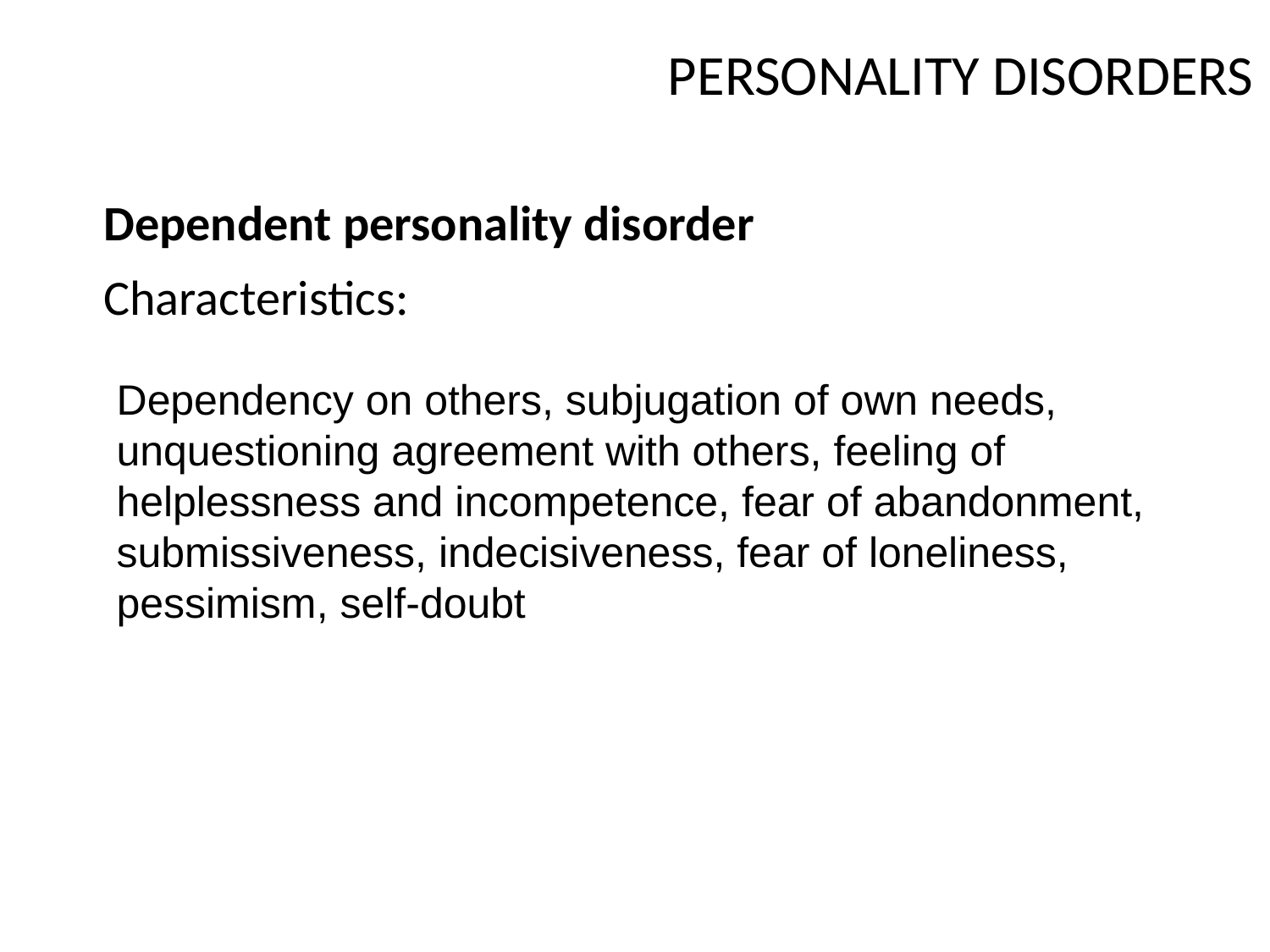

PERSONALITY DISORDERS
#
Dependent personality disorder
Characteristics:

Dependency on others, subjugation of own needs, unquestioning agreement with others, feeling of helplessness and incompetence, fear of abandonment, submissiveness, indecisiveness, fear of loneliness, pessimism, self-doubt